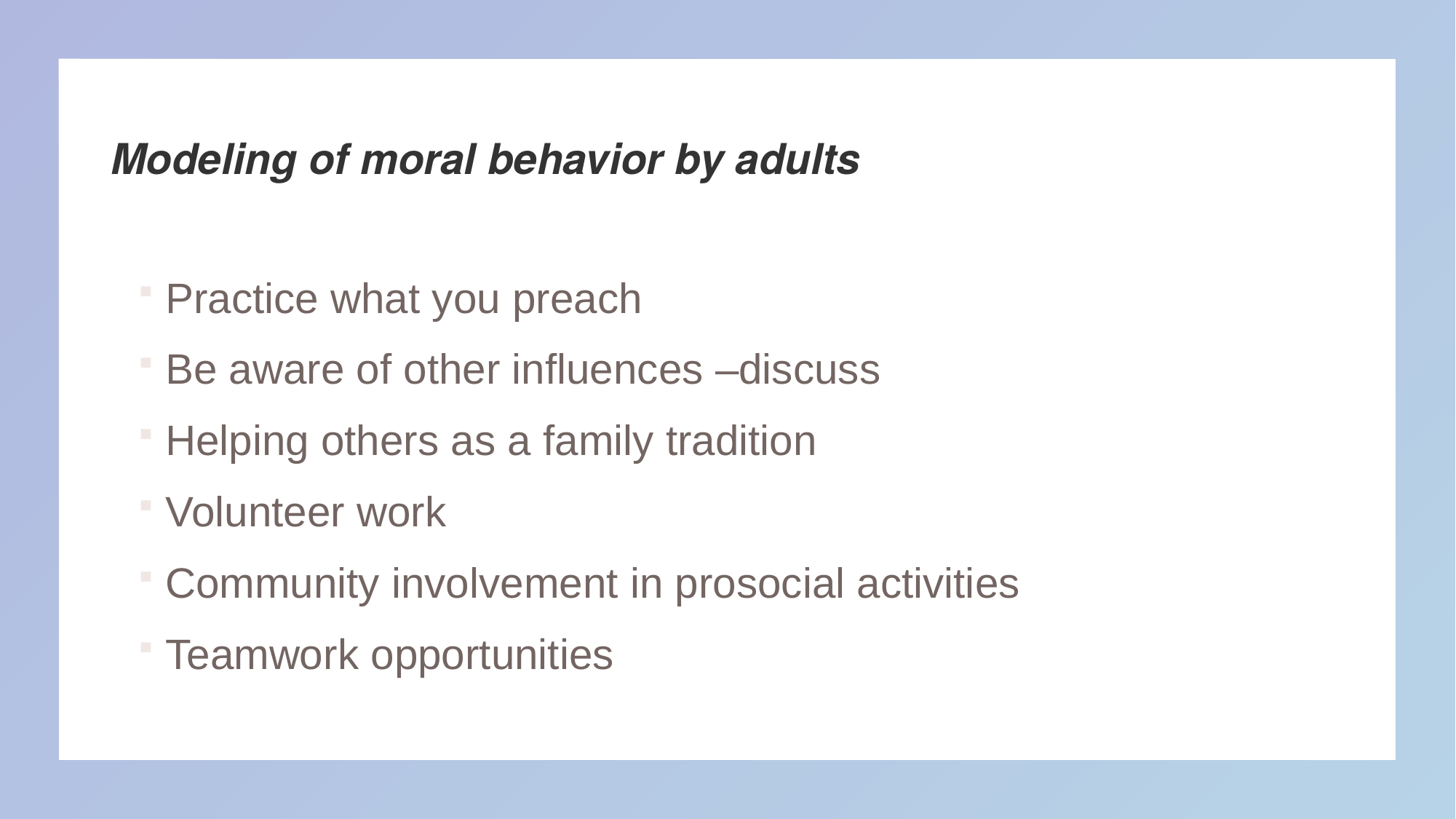

# Modeling of moral behavior by adults
Practice what you preach
Be aware of other influences –discuss
Helping others as a family tradition
Volunteer work
Community involvement in prosocial activities
Teamwork opportunities